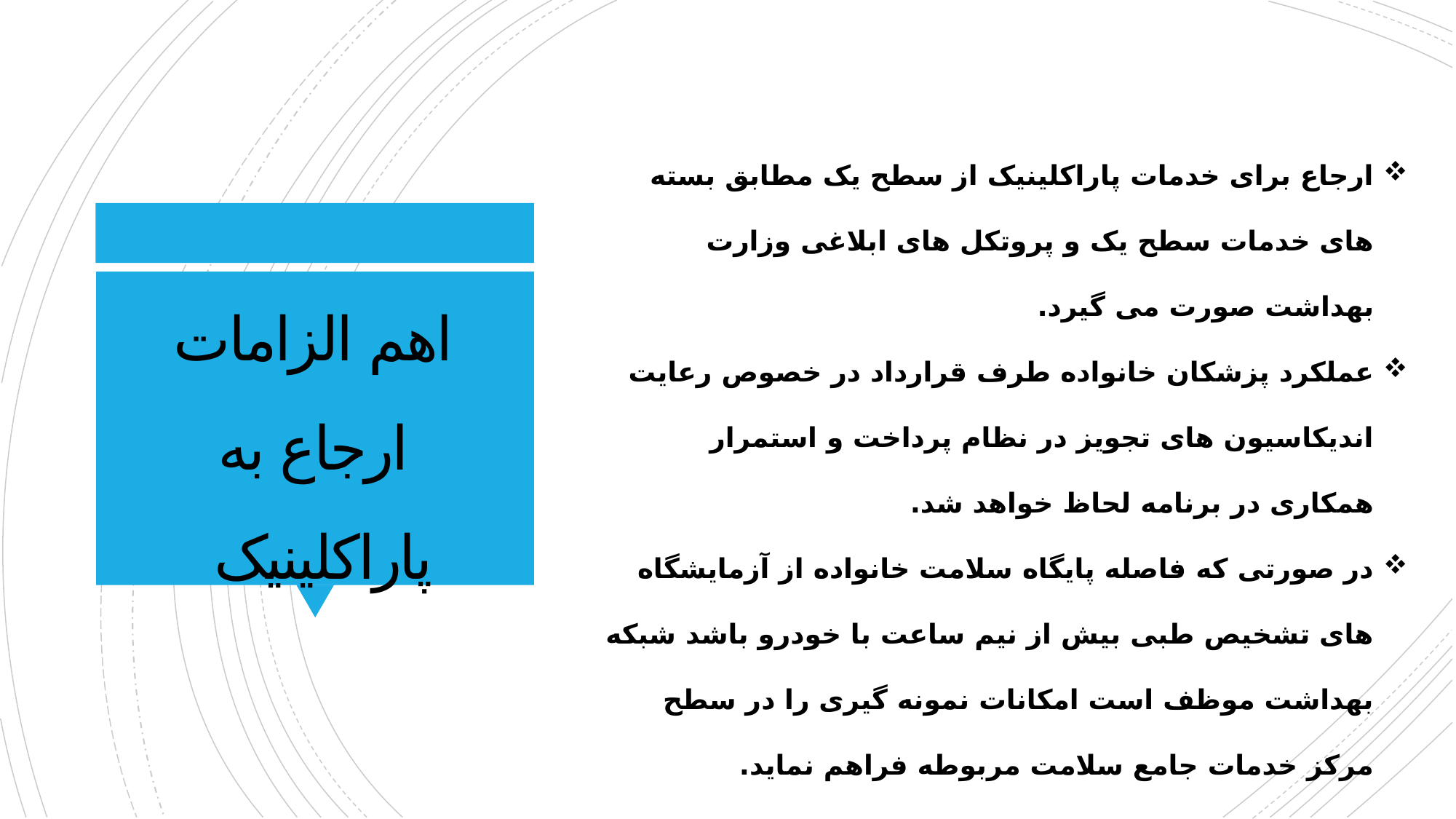

ارجاع برای خدمات پاراکلینیک از سطح یک مطابق بسته های خدمات سطح یک و پروتکل های ابلاغی وزارت بهداشت صورت می گیرد.
عملکرد پزشکان خانواده طرف قرارداد در خصوص رعایت اندیکاسیون های تجویز در نظام پرداخت و استمرار همکاری در برنامه لحاظ خواهد شد.
در صورتی که فاصله پایگاه سلامت خانواده از آزمایشگاه های تشخیص طبی بیش از نیم ساعت با خودرو باشد شبکه بهداشت موظف است امکانات نمونه گیری را در سطح مرکز خدمات جامع سلامت مربوطه فراهم نماید.
# اهم الزامات ارجاع به پاراکلینیک